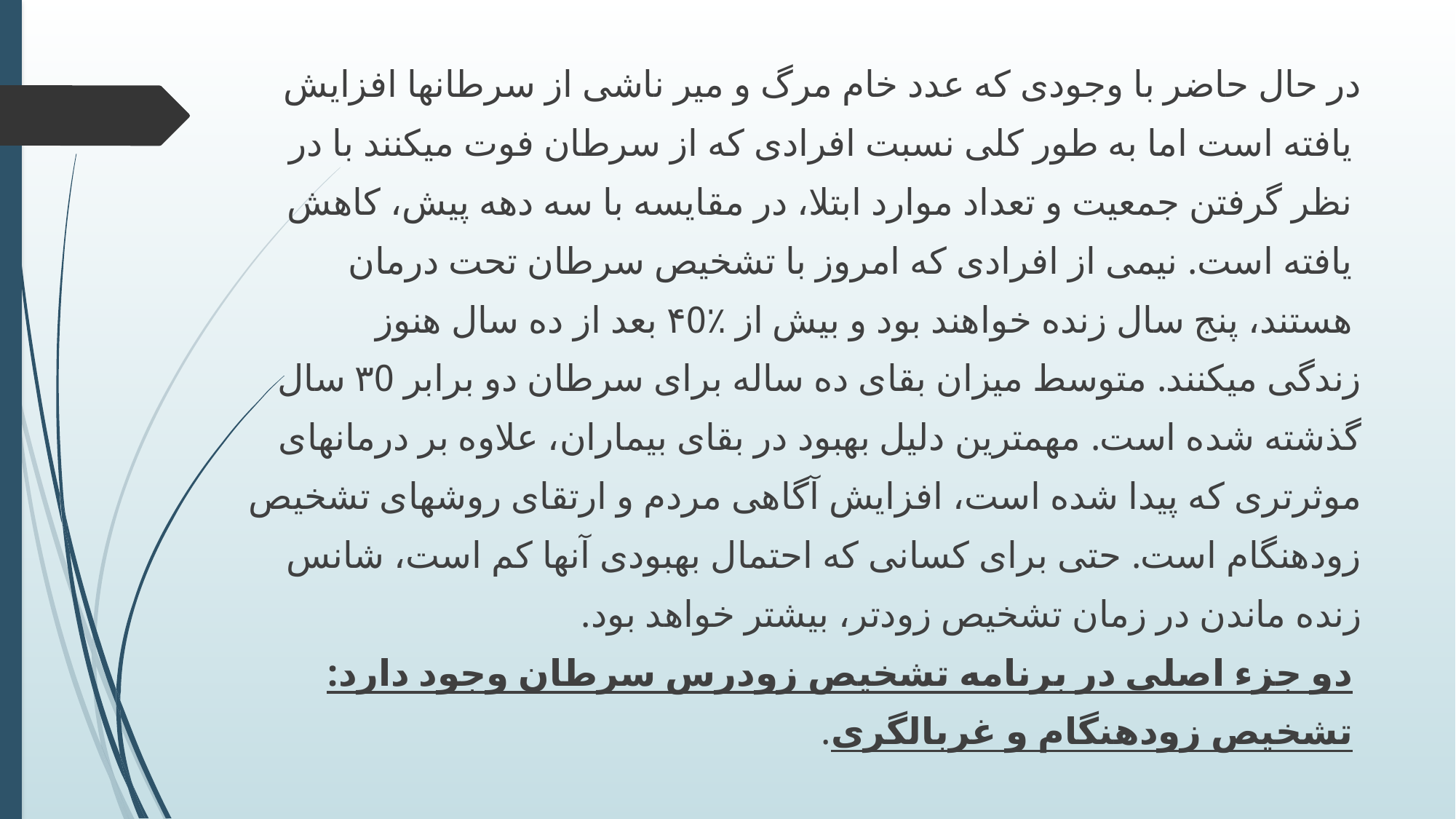

در حال حاضر با وجودی که عدد خام مرگ و میر ناشی از سرطانها افزایش
 یافته است اما به طور کلی نسبت افرادی که از سرطان فوت میکنند با در
 نظر گرفتن جمعیت و تعداد موارد ابتلا، در مقایسه با سه دهه پیش، کاهش
 یافته است. نیمی از افرادی که امروز با تشخیص سرطان تحت درمان
 هستند، پنج سال زنده خواهند بود و بیش از ٪۴0 بعد از ده سال هنوز
زندگی میکنند. متوسط میزان بقای ده ساله برای سرطان دو برابر ۳0 سال
گذشته شده است. مهمترین دلیل بهبود در بقای بیماران، علاوه بر درمانهای
موثرتری که پیدا شده است، افزایش آگاهی مردم و ارتقای روشهای تشخیص
زودهنگام است. حتی برای کسانی که احتمال بهبودی آنها کم است، شانس
زنده ماندن در زمان تشخیص زودتر، بیشتر خواهد بود.
 دو جزء اصلی در برنامه تشخیص زودرس سرطان وجود دارد:
 تشخیص زودهنگام و غربالگری.